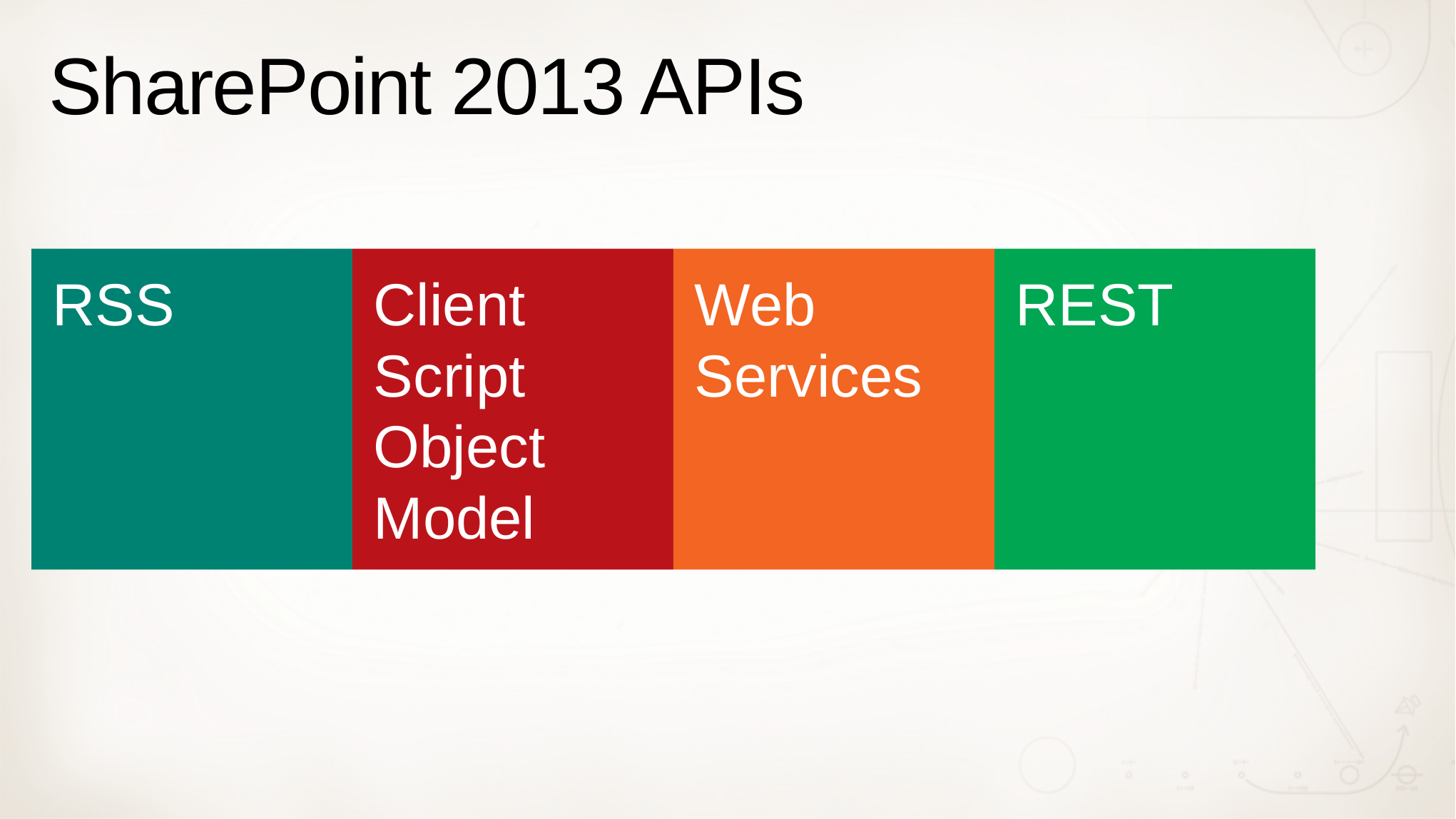

# SharePoint 2013 APIs
RSS

Client Script Object Model

Web Services
REST